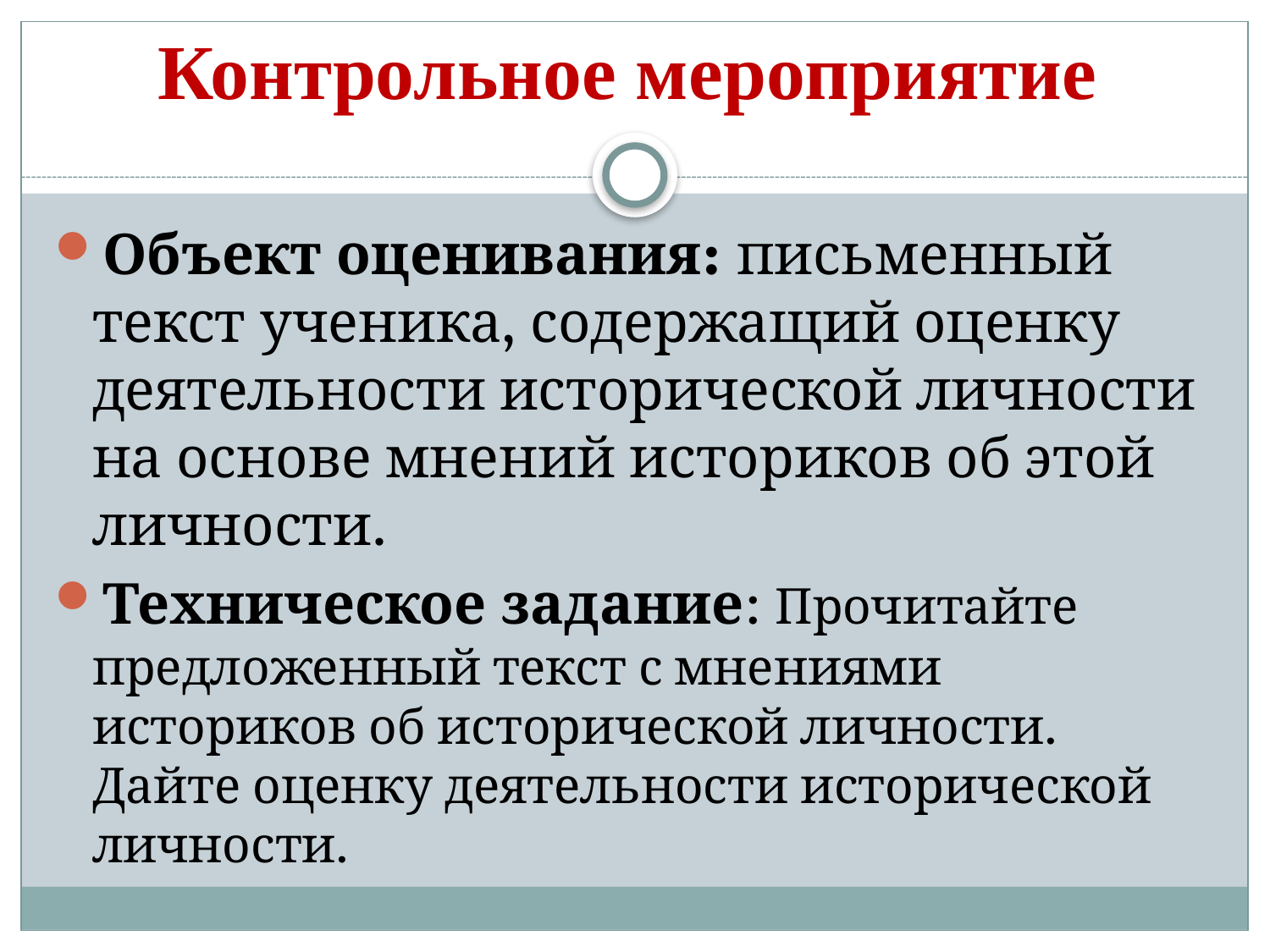

# Контрольное мероприятие
Объект оценивания: письменный текст ученика, содержащий оценку деятельности исторической личности на основе мнений историков об этой личности.
Техническое задание: Прочитайте предложенный текст с мнениями историков об исторической личности.  Дайте оценку деятельности исторической личности.